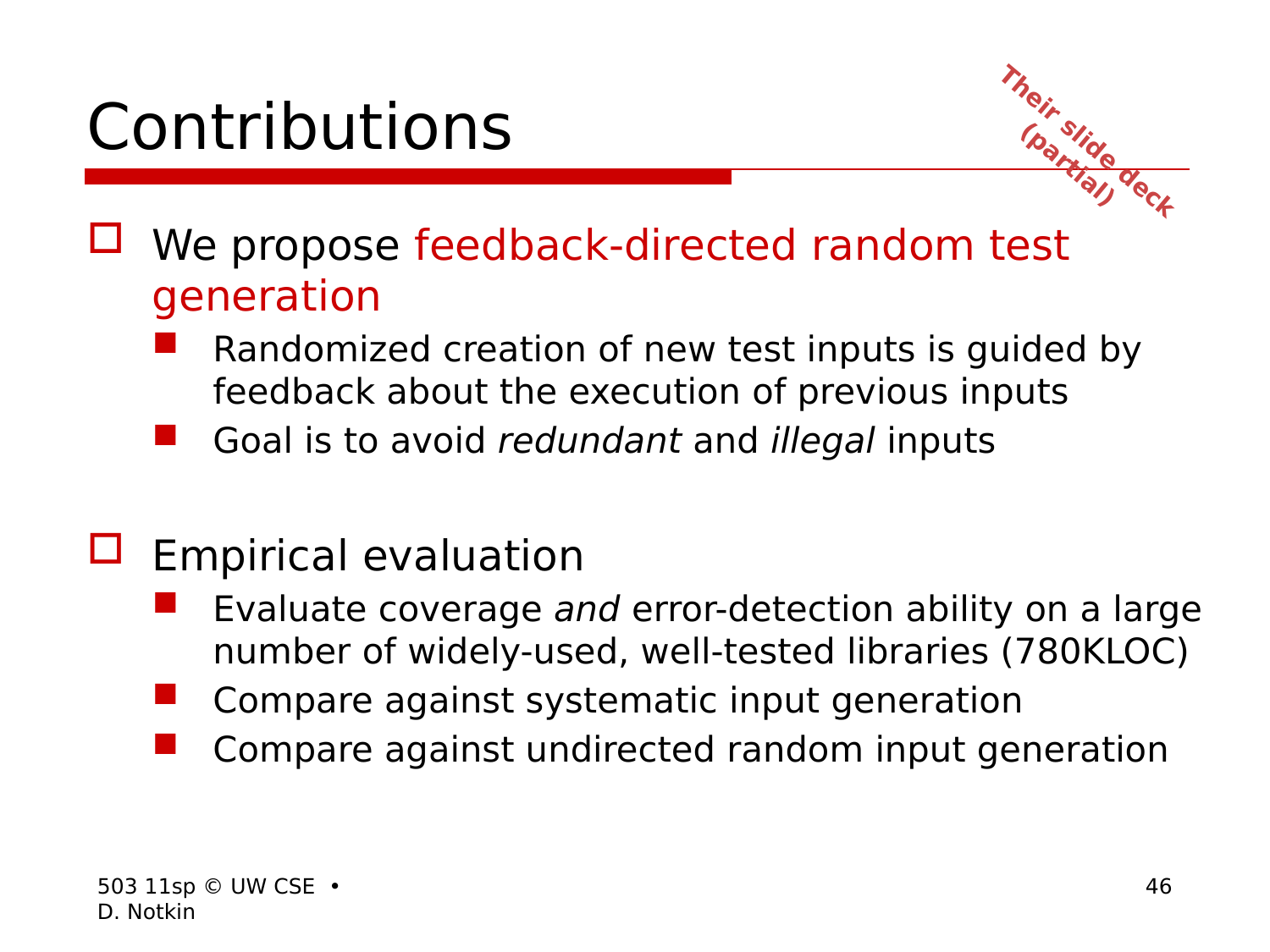

# Contributions
Their slide deck
(partial)
We propose feedback-directed random test generation
Randomized creation of new test inputs is guided by feedback about the execution of previous inputs
Goal is to avoid redundant and illegal inputs

Empirical evaluation
Evaluate coverage and error-detection ability on a large number of widely-used, well-tested libraries (780KLOC)
Compare against systematic input generation
Compare against undirected random input generation

503 11sp © UW CSE  • D. Notkin
46